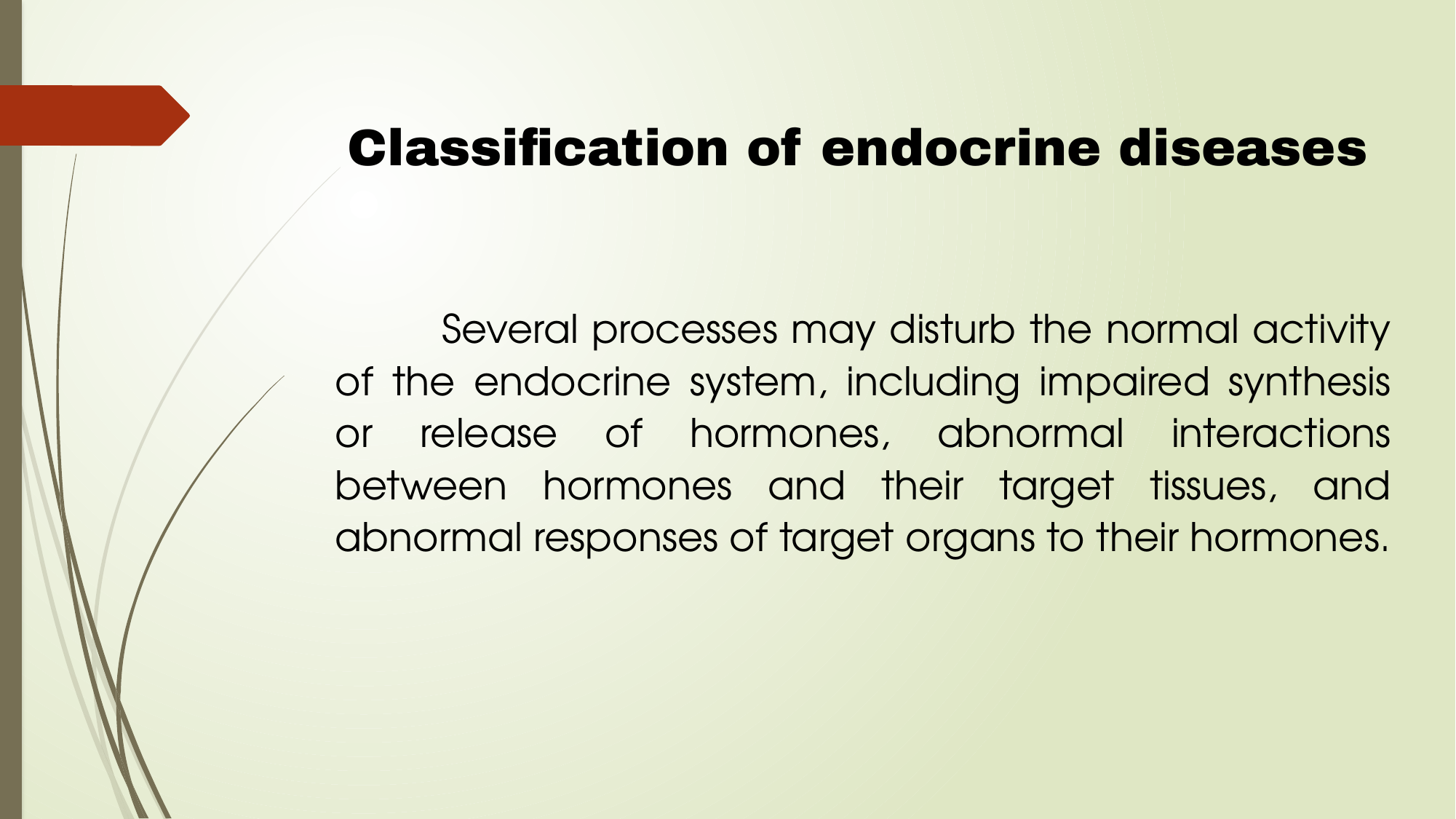

Classification of endocrine diseases
Several processes may disturb the normal activity of the endocrine system, including impaired synthesis or release of hormones, abnormal interactions between hormones and their target tissues, and abnormal responses of target organs to their hormones.